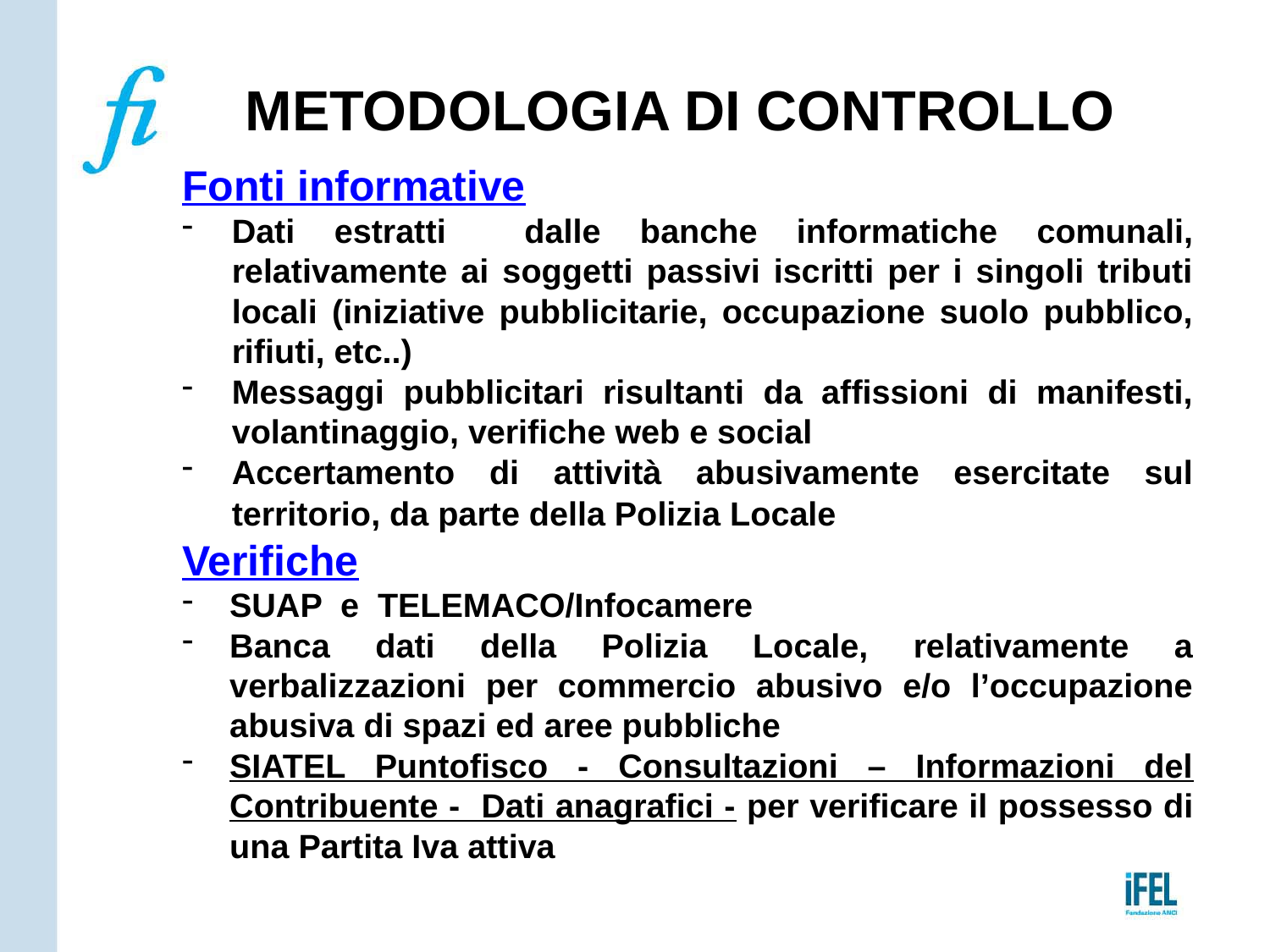

METODOLOGIA DI CONTROLLO

Fonti informative
Dati estratti  dalle banche informatiche comunali, relativamente ai soggetti passivi iscritti per i singoli tributi locali (iniziative pubblicitarie, occupazione suolo pubblico, rifiuti, etc..)
Messaggi pubblicitari risultanti da affissioni di manifesti, volantinaggio, verifiche web e social
Accertamento di attività abusivamente esercitate sul territorio, da parte della Polizia Locale
Verifiche
SUAP  e  TELEMACO/Infocamere
Banca dati della Polizia Locale, relativamente a verbalizzazioni per commercio abusivo e/o l’occupazione abusiva di spazi ed aree pubbliche
SIATEL Puntofisco - Consultazioni – Informazioni del Contribuente -  Dati anagrafici - per verificare il possesso di una Partita Iva attiva